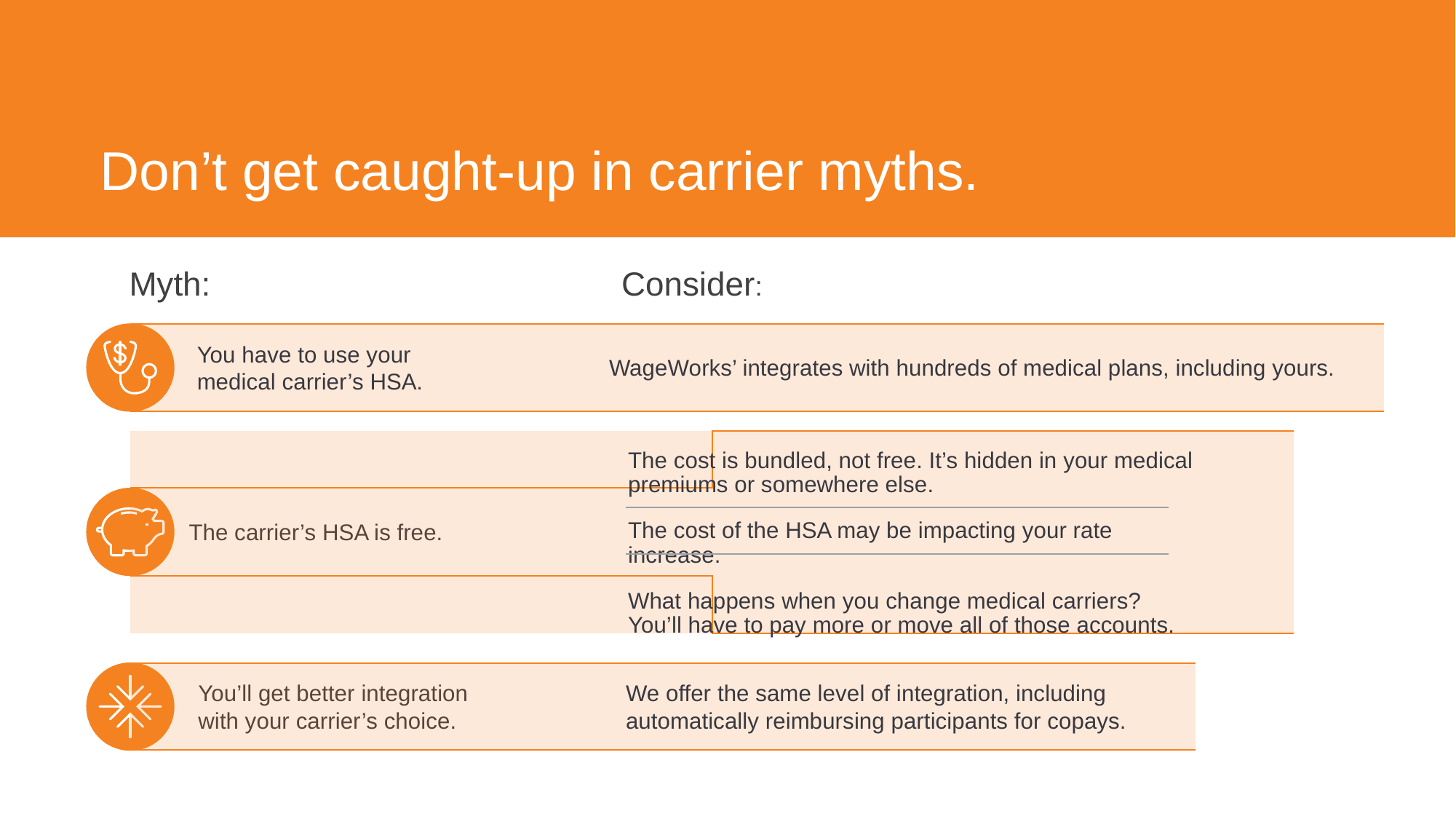

# Don’t get caught-up in carrier myths.
Myth:
Consider:

You have to use your medical carrier’s HSA.

WageWorks’ integrates with hundreds of medical plans, including yours.

The cost is bundled, not free. It’s hidden in your medical premiums or somewhere else.
The cost of the HSA may be impacting your rate increase.
What happens when you change medical carriers?
You’ll have to pay more or move all of those accounts.

The carrier’s HSA is free.

You’ll get better integration with your carrier’s choice.

We offer the same level of integration, including automatically reimbursing participants for copays.